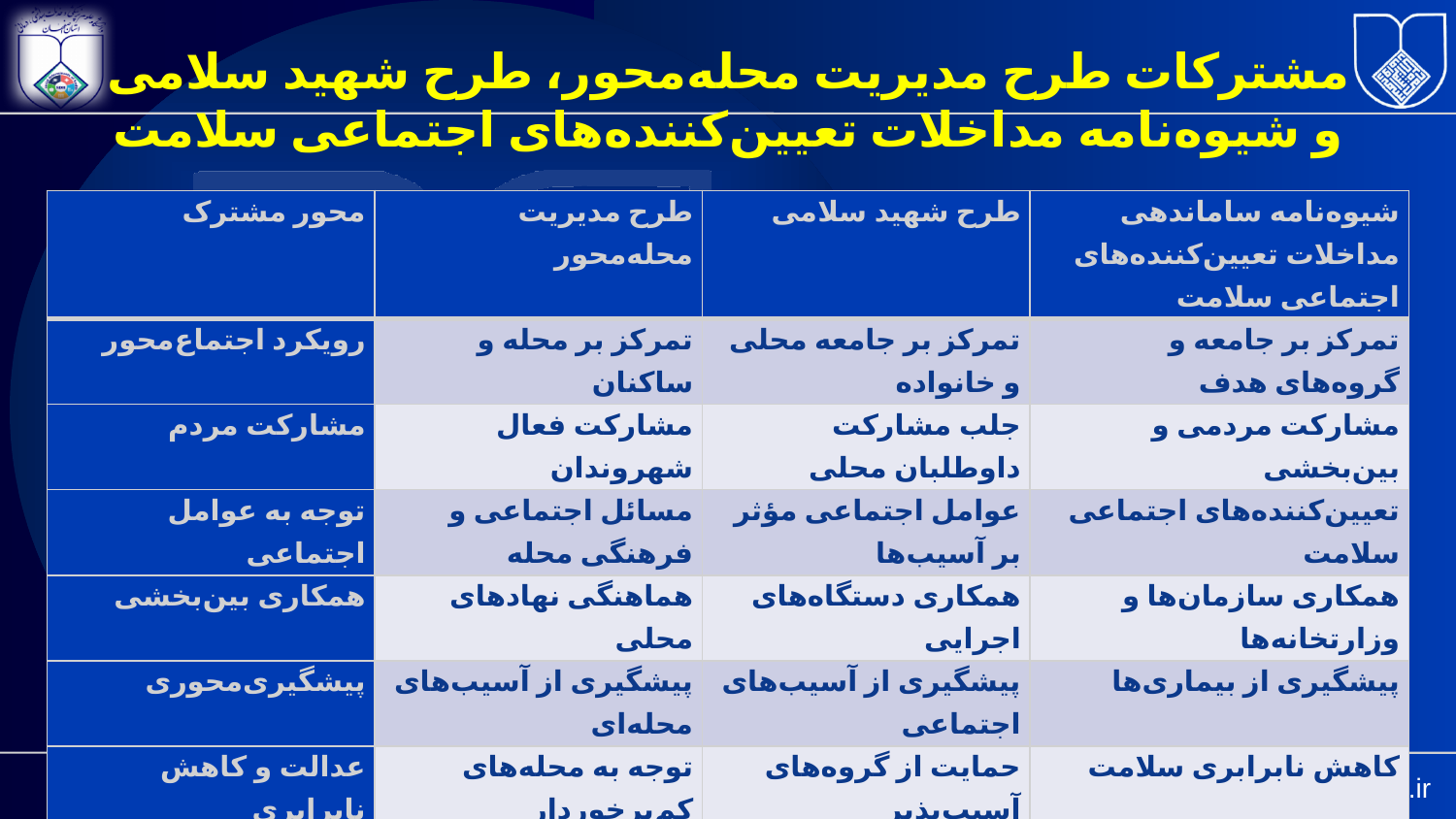

# مشترکات طرح مدیریت محله‌محور، طرح شهید سلامی و شیوه‌نامه مداخلات تعیین‌کننده‌های اجتماعی سلامت
| محور مشترک | طرح مدیریت محله‌محور | طرح شهید سلامی | شیوه‌نامه ساماندهی مداخلات تعیین‌کننده‌های اجتماعی سلامت |
| --- | --- | --- | --- |
| رویکرد اجتماع‌محور | تمرکز بر محله و ساکنان | تمرکز بر جامعه محلی و خانواده | تمرکز بر جامعه و گروه‌های هدف |
| مشارکت مردم | مشارکت فعال شهروندان | جلب مشارکت داوطلبان محلی | مشارکت مردمی و بین‌بخشی |
| توجه به عوامل اجتماعی | مسائل اجتماعی و فرهنگی محله | عوامل اجتماعی مؤثر بر آسیب‌ها | تعیین‌کننده‌های اجتماعی سلامت |
| همکاری بین‌بخشی | هماهنگی نهادهای محلی | همکاری دستگاه‌های اجرایی | همکاری سازمان‌ها و وزارتخانه‌ها |
| پیشگیری‌محوری | پیشگیری از آسیب‌های محله‌ای | پیشگیری از آسیب‌های اجتماعی | پیشگیری از بیماری‌ها |
| عدالت و کاهش نابرابری | توجه به محله‌های کم‌برخوردار | حمایت از گروه‌های آسیب‌پذیر | کاهش نابرابری سلامت |
| نیازسنجی محلی | شناسایی نیازهای محله | مسئله‌یابی اجتماعی | شناسایی عوامل خطر اجتماعی |
| توانمندسازی جامعه | افزایش ظرفیت محلی | توانمندسازی خانواده و جامعه | توانمندسازی اجتماعی |
| نگاه چندبعدی به سلامت | سلامت اجتماعی و محیطی | سلامت اجتماعی و روانی | سلامت جسمی، روانی و اجتماعی |